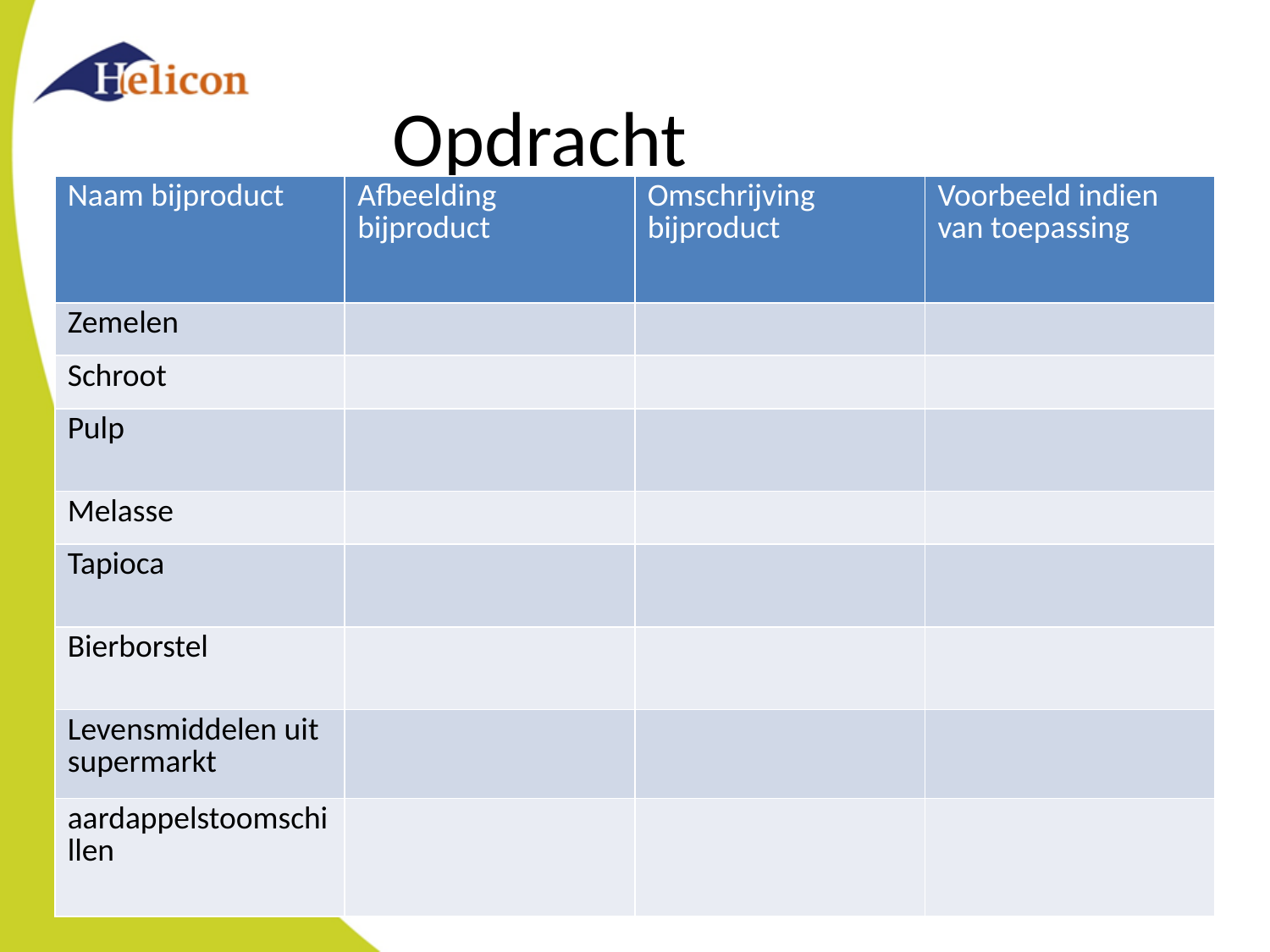

Opdracht
| Naam bijproduct | Afbeelding bijproduct | Omschrijving bijproduct | Voorbeeld indien van toepassing |
| --- | --- | --- | --- |
| Zemelen |  |  |  |
| Schroot |  |  |  |
| Pulp |  |  |  |
| Melasse |  |  |  |
| Tapioca |  |  |  |
| Bierborstel |  |  |  |
| Levensmiddelen uit supermarkt |  |  |  |
| aardappelstoomschillen |  |  |  |
25